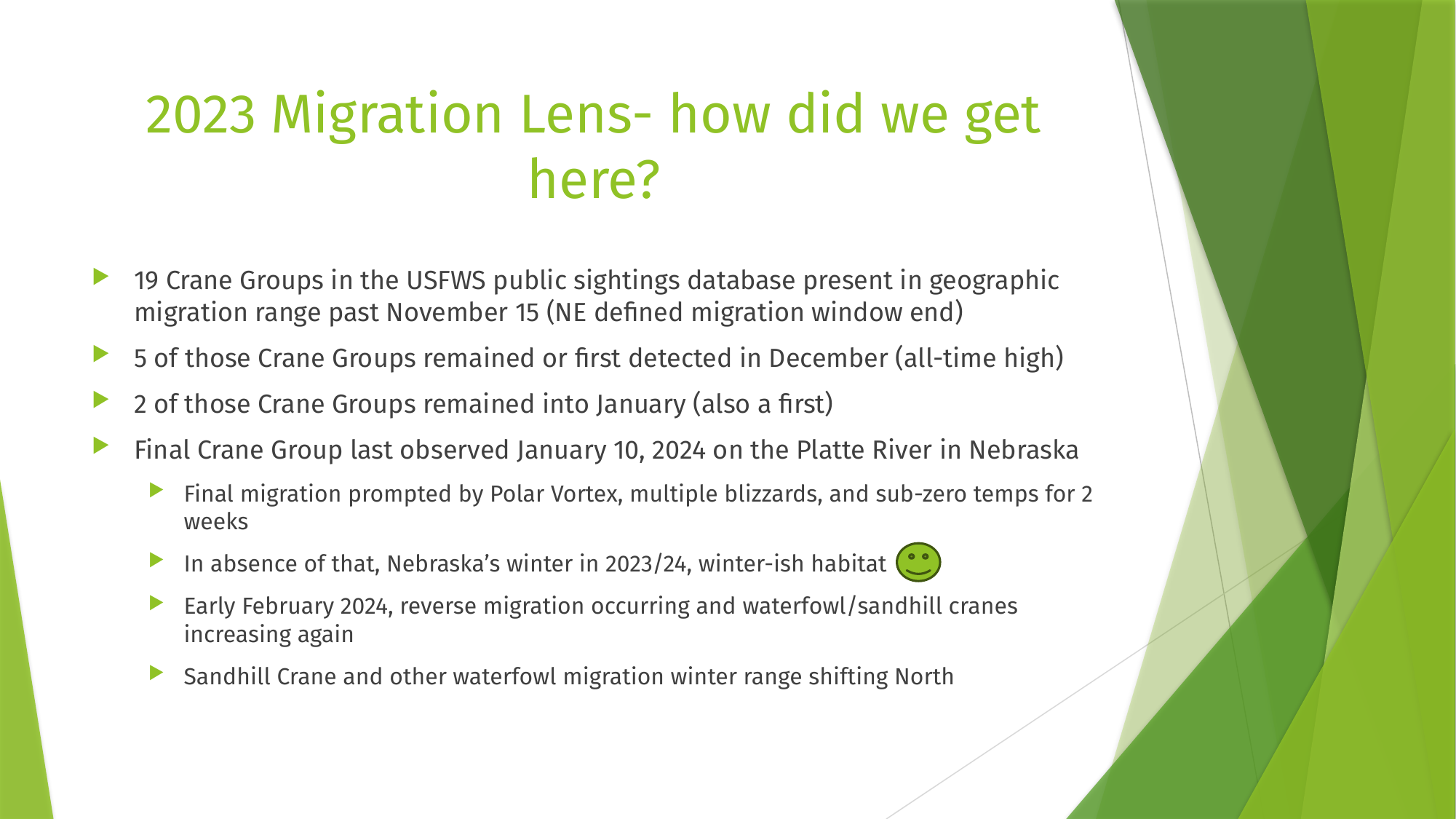

# 2023 Migration Lens- how did we get here?
19 Crane Groups in the USFWS public sightings database present in geographic migration range past November 15 (NE defined migration window end)
5 of those Crane Groups remained or first detected in December (all-time high)
2 of those Crane Groups remained into January (also a first)
Final Crane Group last observed January 10, 2024 on the Platte River in Nebraska
Final migration prompted by Polar Vortex, multiple blizzards, and sub-zero temps for 2 weeks
In absence of that, Nebraska’s winter in 2023/24, winter-ish habitat
Early February 2024, reverse migration occurring and waterfowl/sandhill cranes increasing again
Sandhill Crane and other waterfowl migration winter range shifting North